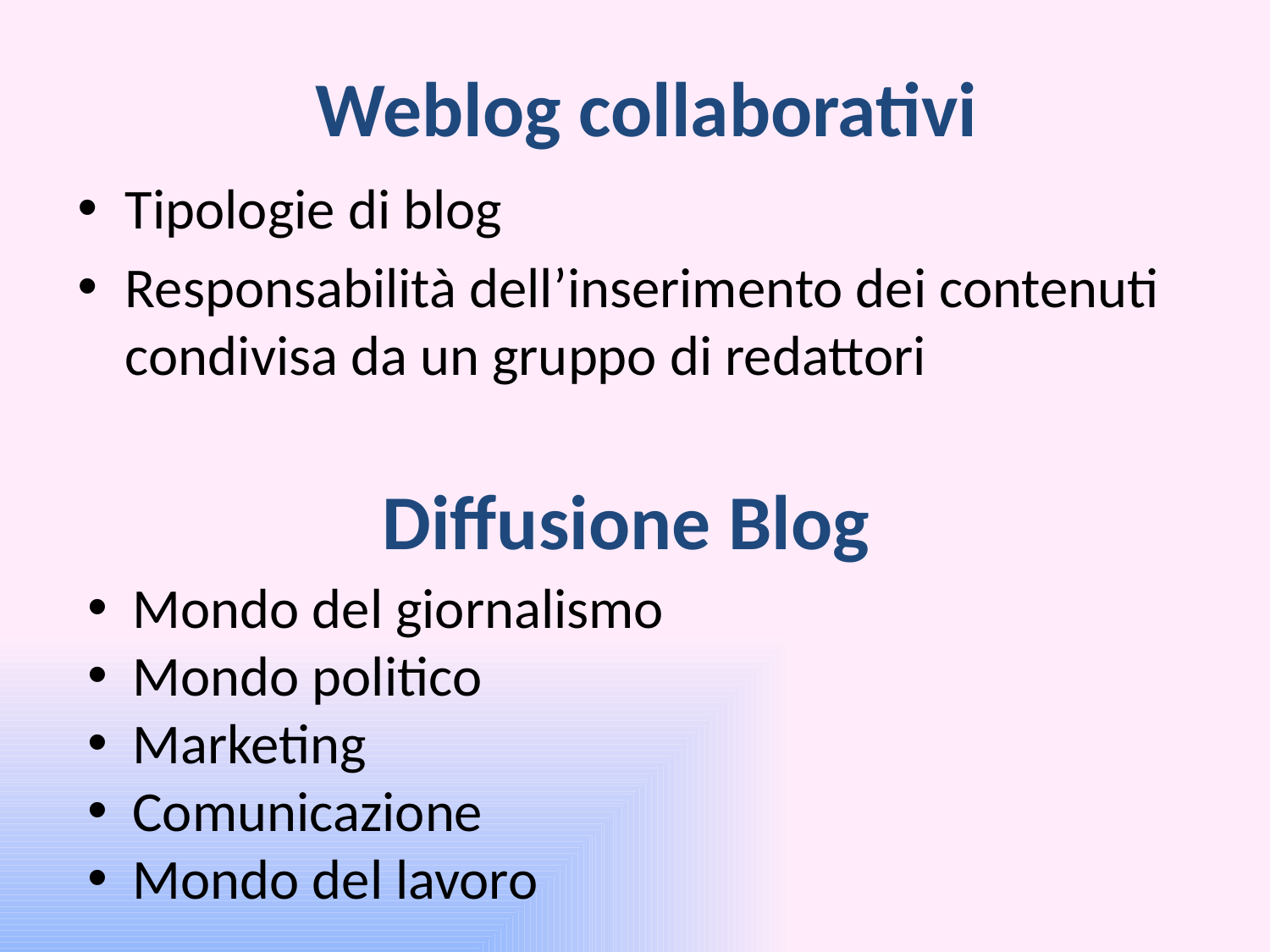

# Weblog collaborativi
Tipologie di blog
Responsabilità dell’inserimento dei contenuti condivisa da un gruppo di redattori

Diffusione Blog
  Mondo del giornalismo
  Mondo politico
  Marketing
  Comunicazione
  Mondo del lavoro